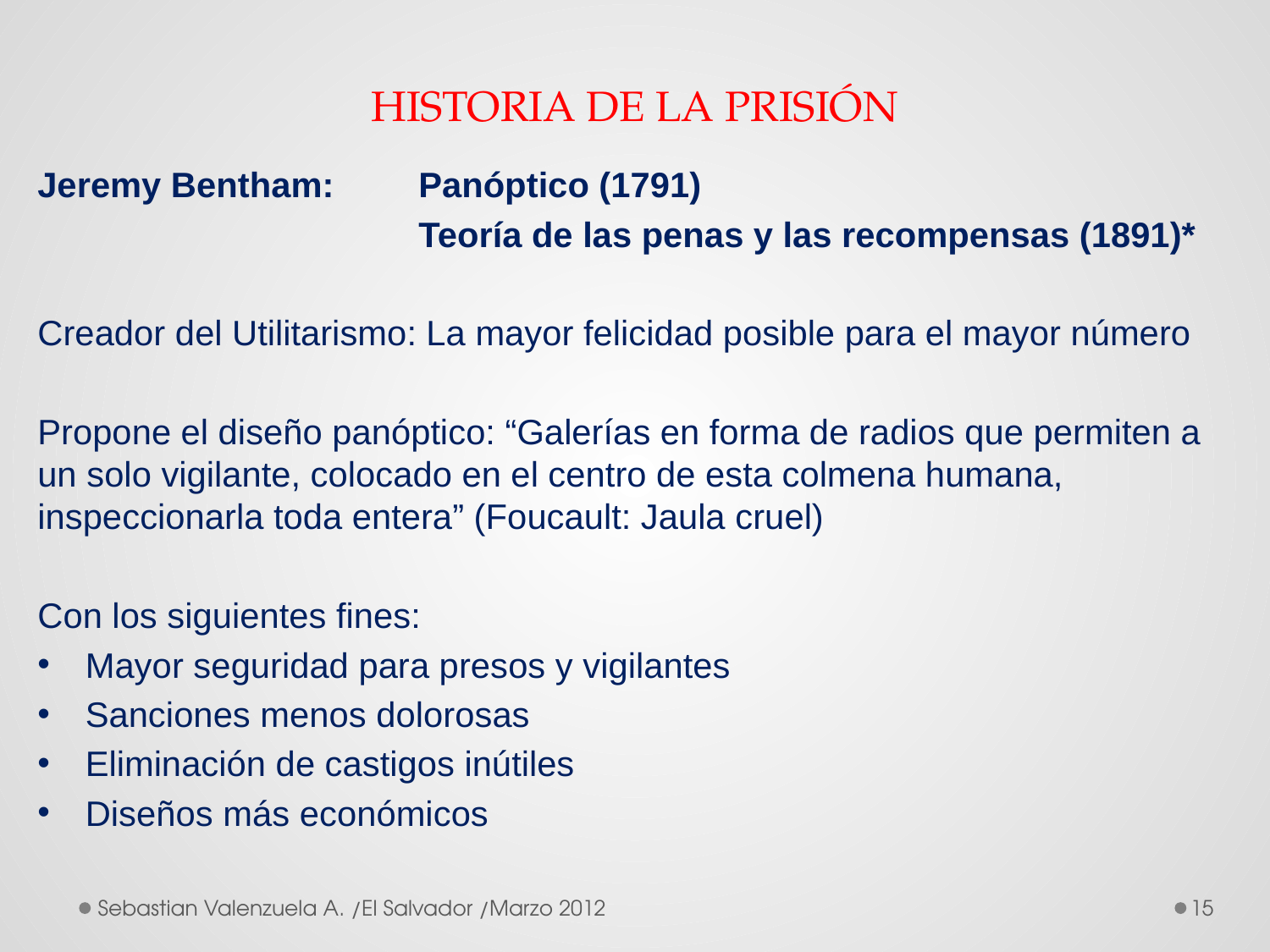

# HISTORIA DE LA PRISIÓN
Jeremy Bentham: 	Panóptico (1791)
			Teoría de las penas y las recompensas (1891)*

Creador del Utilitarismo: La mayor felicidad posible para el mayor número

Propone el diseño panóptico: “Galerías en forma de radios que permiten a un solo vigilante, colocado en el centro de esta colmena humana, inspeccionarla toda entera” (Foucault: Jaula cruel)

Con los siguientes fines:
Mayor seguridad para presos y vigilantes
Sanciones menos dolorosas
Eliminación de castigos inútiles
Diseños más económicos
Sebastian Valenzuela A. /El Salvador /Marzo 2012
15